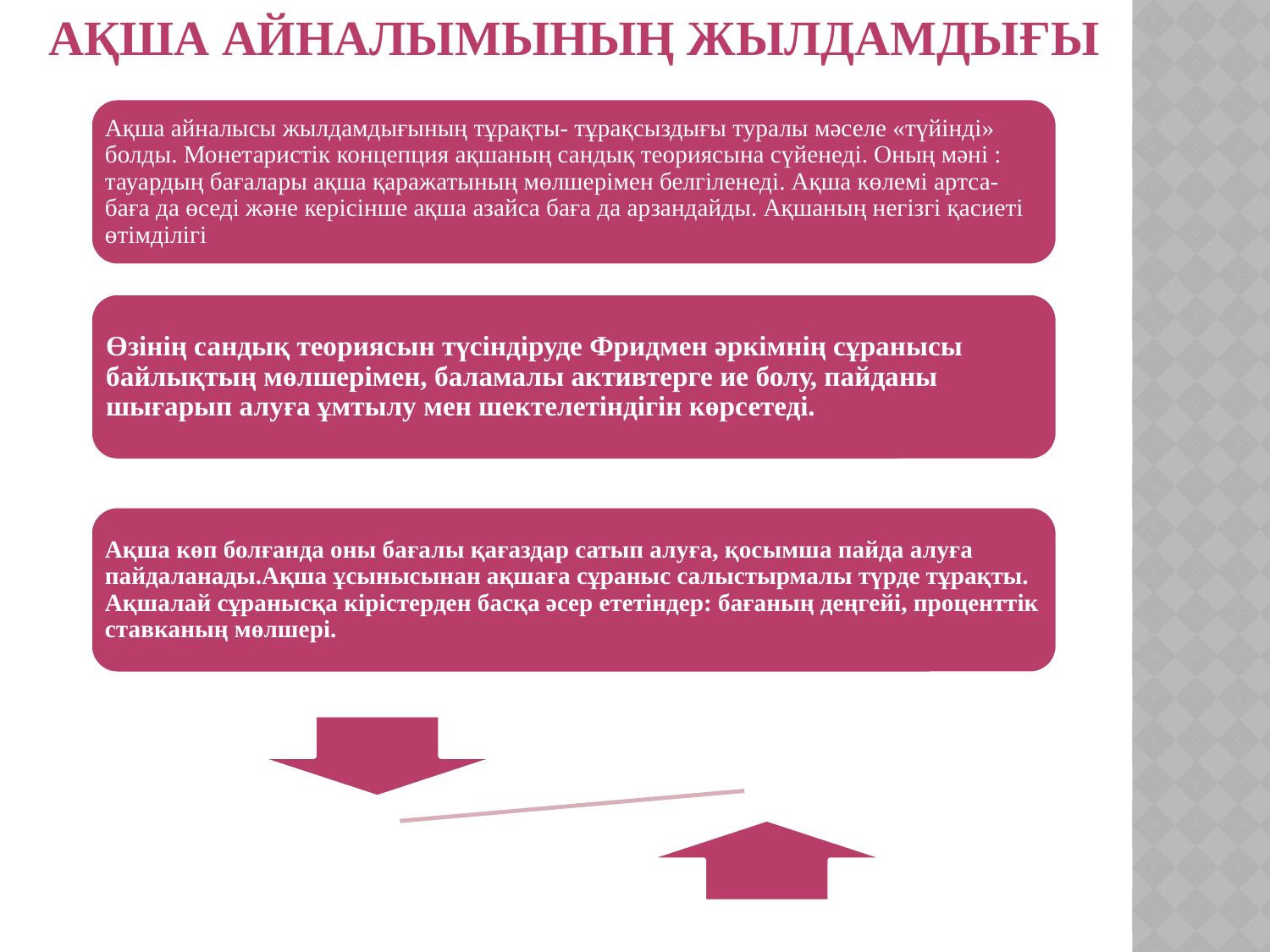

Ақша айналымының жылдамдығы
Ақша айналысы жылдамдығының тұрақты- тұрақсыздығы туралы мәселе «түйінді» болды. Монетаристік концепция ақшаның сандық теориясына сүйенеді. Оның мәні : тауардың бағалары ақша қаражатының мөлшерімен белгіленеді. Ақша көлемі артса- баға да өседі және керісінше ақша азайса баға да арзандайды. Ақшаның негізгі қасиеті өтімділігі
Өзінің сандық теориясын түсіндіруде Фридмен әркімнің сұранысы байлықтың мөлшерімен, баламалы активтерге ие болу, пайданы шығарып алуға ұмтылу мен шектелетіндігін көрсетеді.
Ақша көп болғанда оны бағалы қағаздар сатып алуға, қосымша пайда алуға пайдаланады.Ақша ұсынысынан ақшаға сұраныс салыстырмалы түрде тұрақты. Ақшалай сұранысқа кірістерден басқа әсер ететіндер: бағаның деңгейі, проценттік ставканың мөлшері.